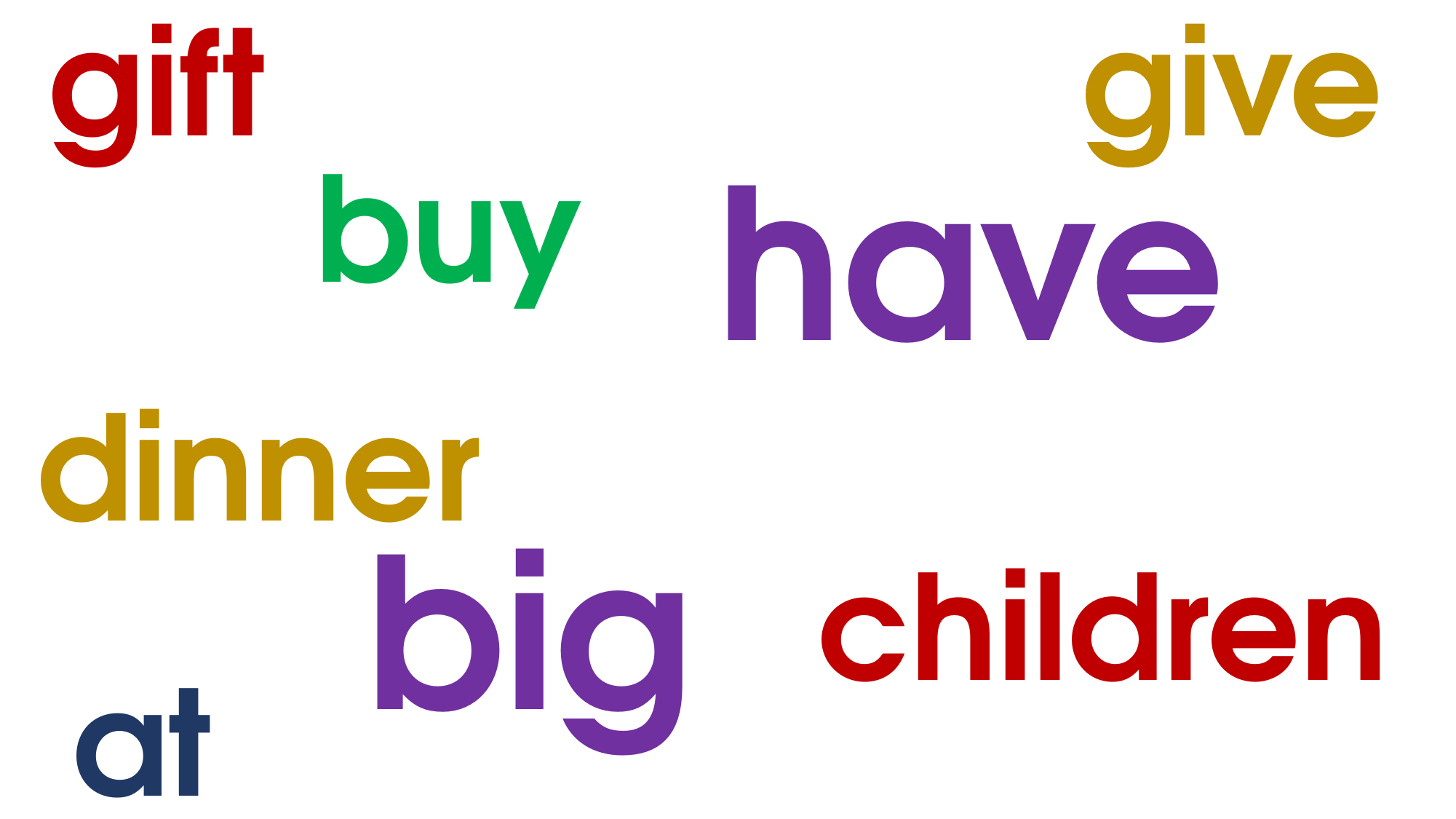

gift
give
have
buy
dinner
big
children
at